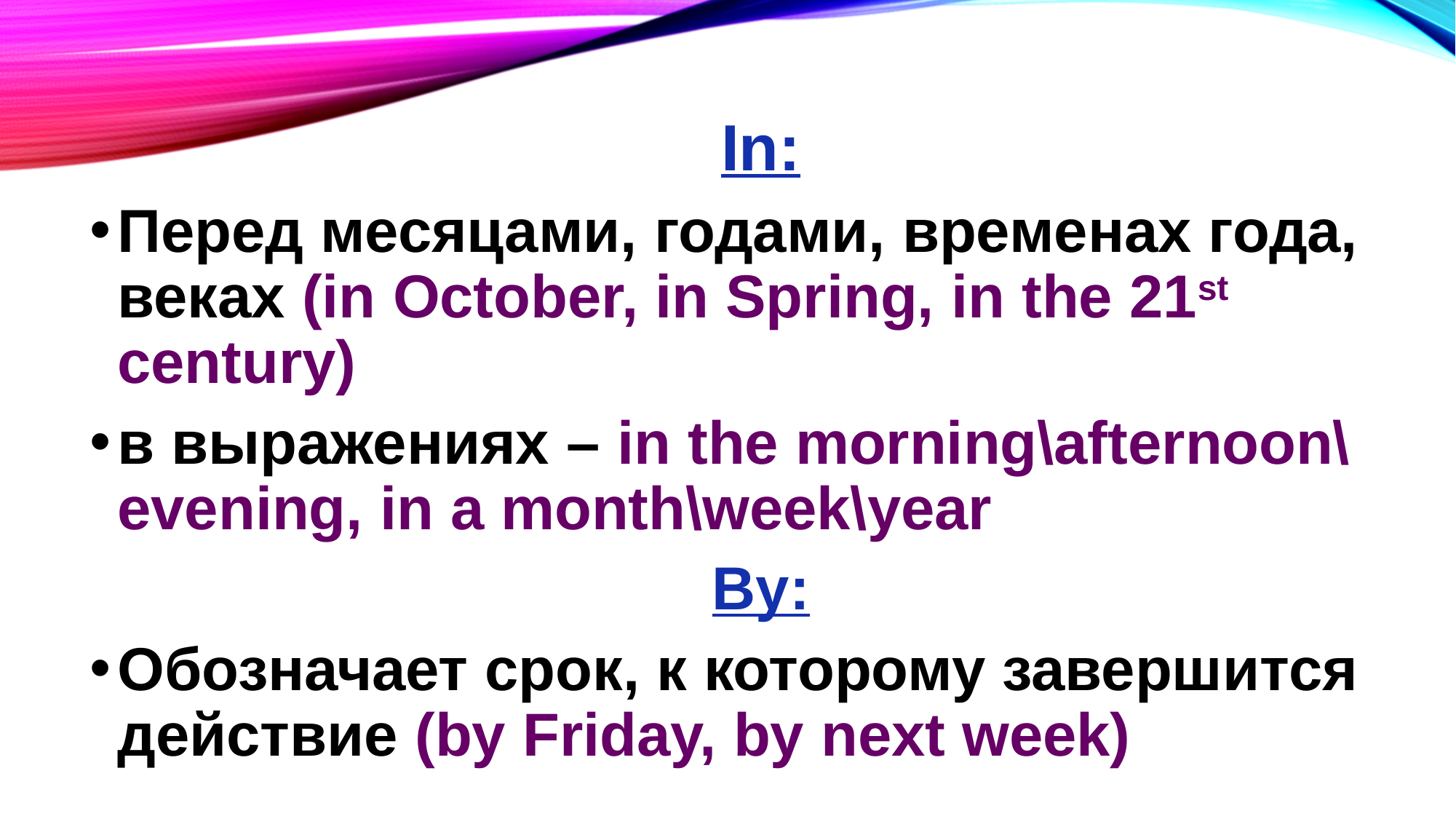

In:
Перед месяцами, годами, временах года, веках (in October, in Spring, in the 21st century)
в выражениях – in the morning\afternoon\evening, in a month\week\year
By:
Обозначает срок, к которому завершится действие (by Friday, by next week)